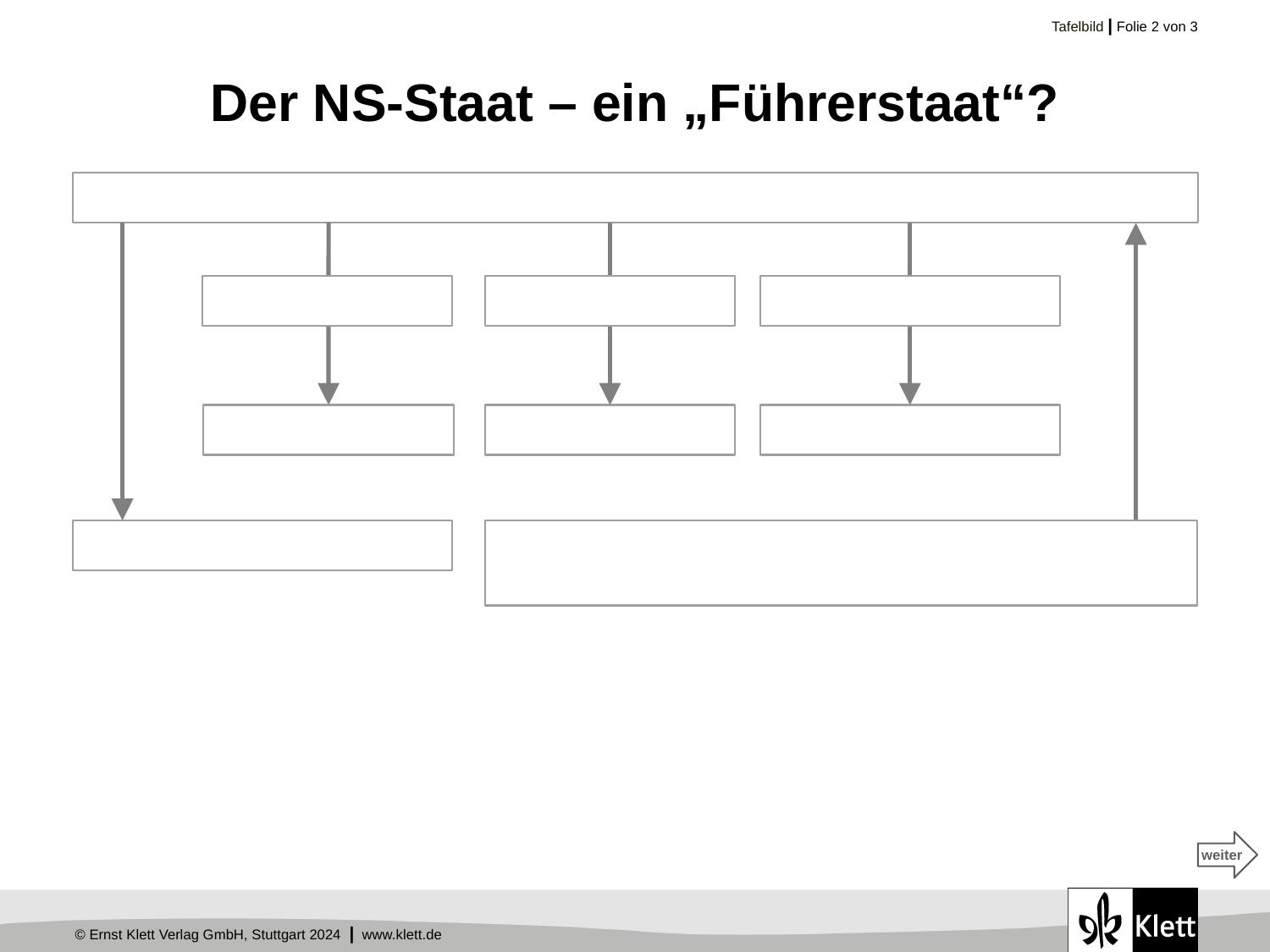

# Der NS-Staat – ein „Führerstaat“?

weiter
weiter
weiter